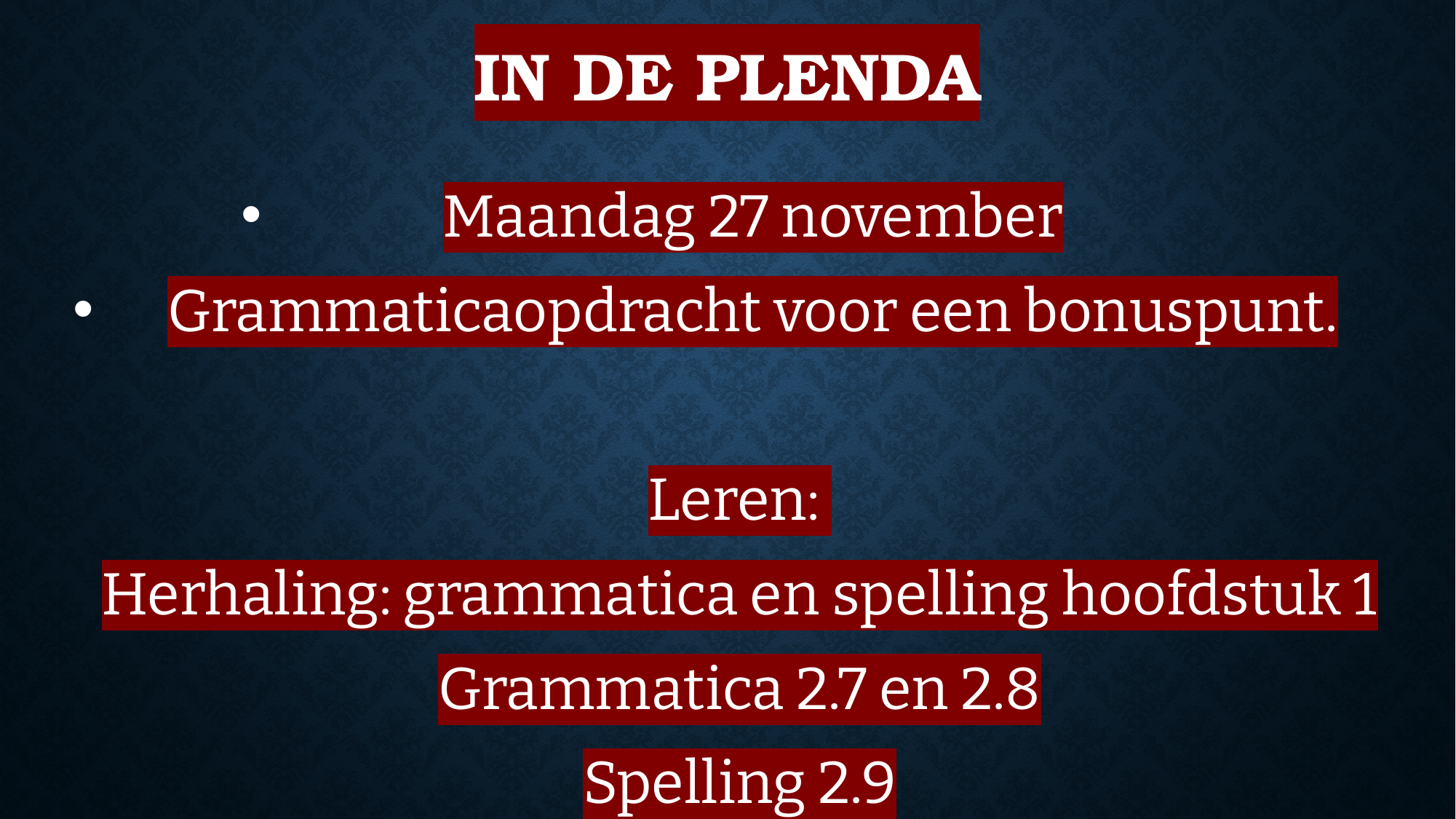

# In de plenda
Maandag 27 november
Grammaticaopdracht voor een bonuspunt.

Leren:
Herhaling: grammatica en spelling hoofdstuk 1
Grammatica 2.7 en 2.8
Spelling 2.9